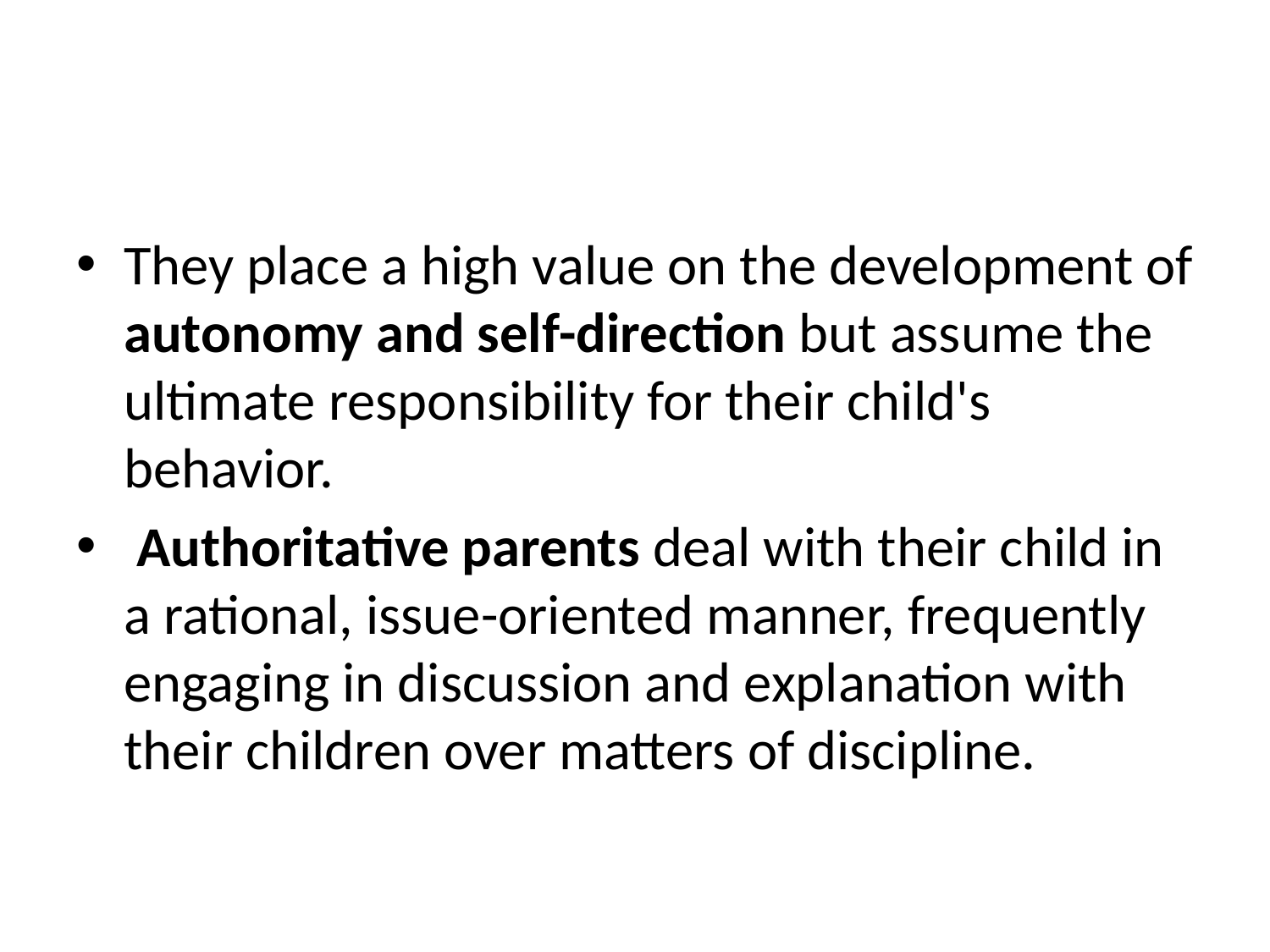

#
They place a high value on the development of autonomy and self-direction but assume the ultimate responsibility for their child's behavior.
 Authoritative parents deal with their child in a rational, issue-oriented manner, frequently engaging in discussion and explanation with their children over matters of discipline.